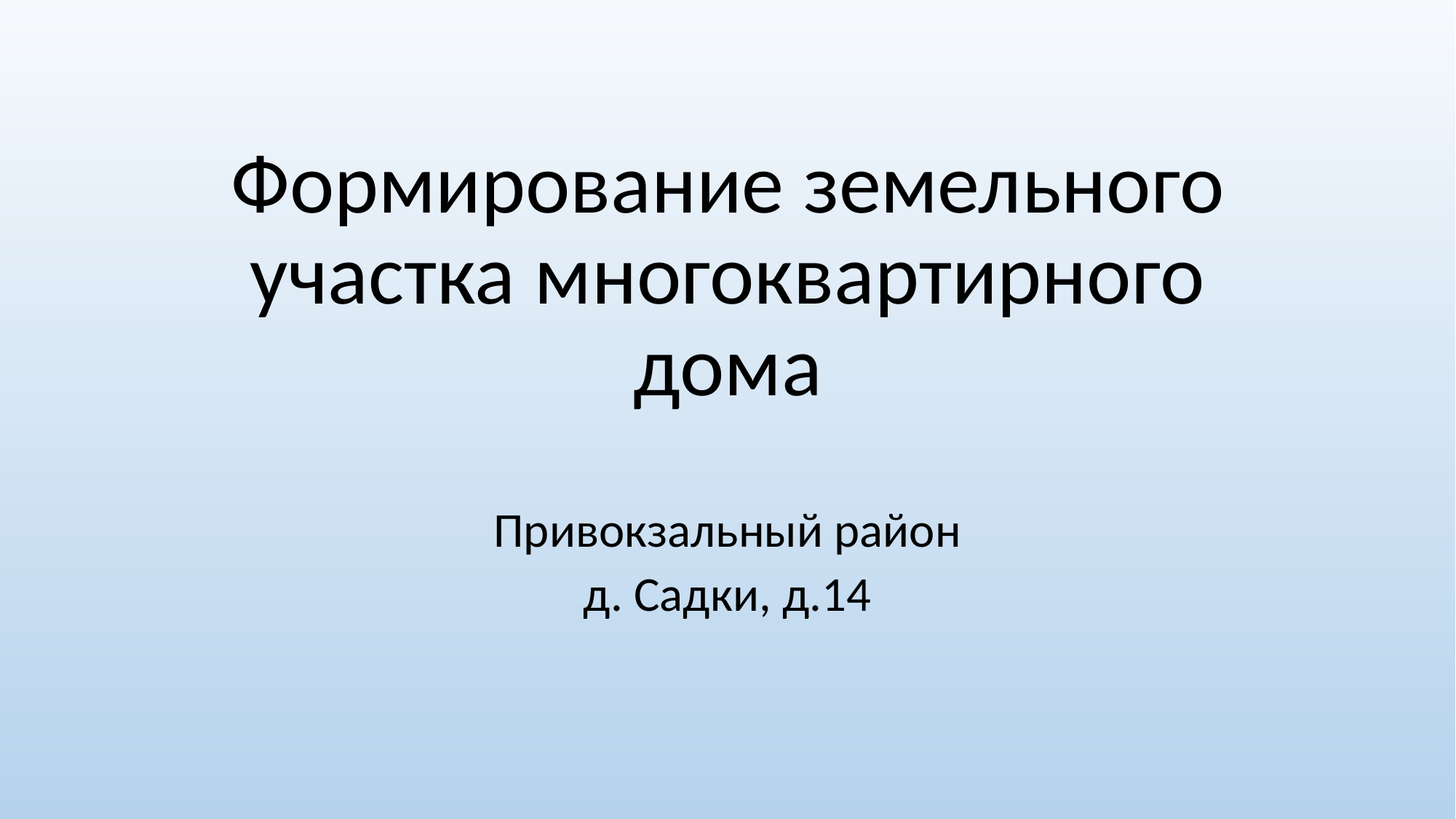

# Формирование земельного участка многоквартирного дома

Привокзальный район
д. Садки, д.14